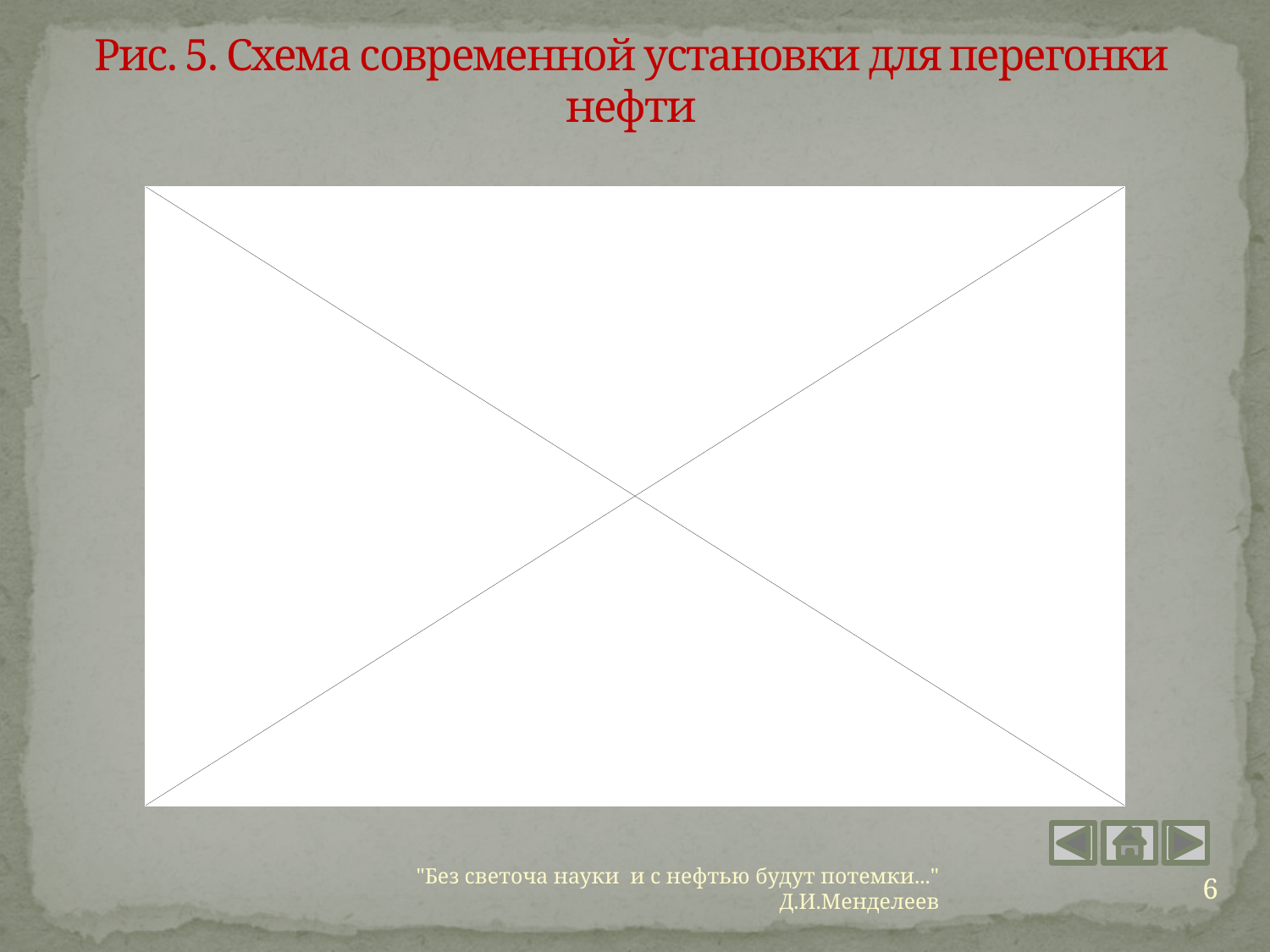

# Рис. 5. Схема современной установки для перегонки нефти

6
"Без светоча науки  и с нефтью будут потемки..." Д.И.Менделеев